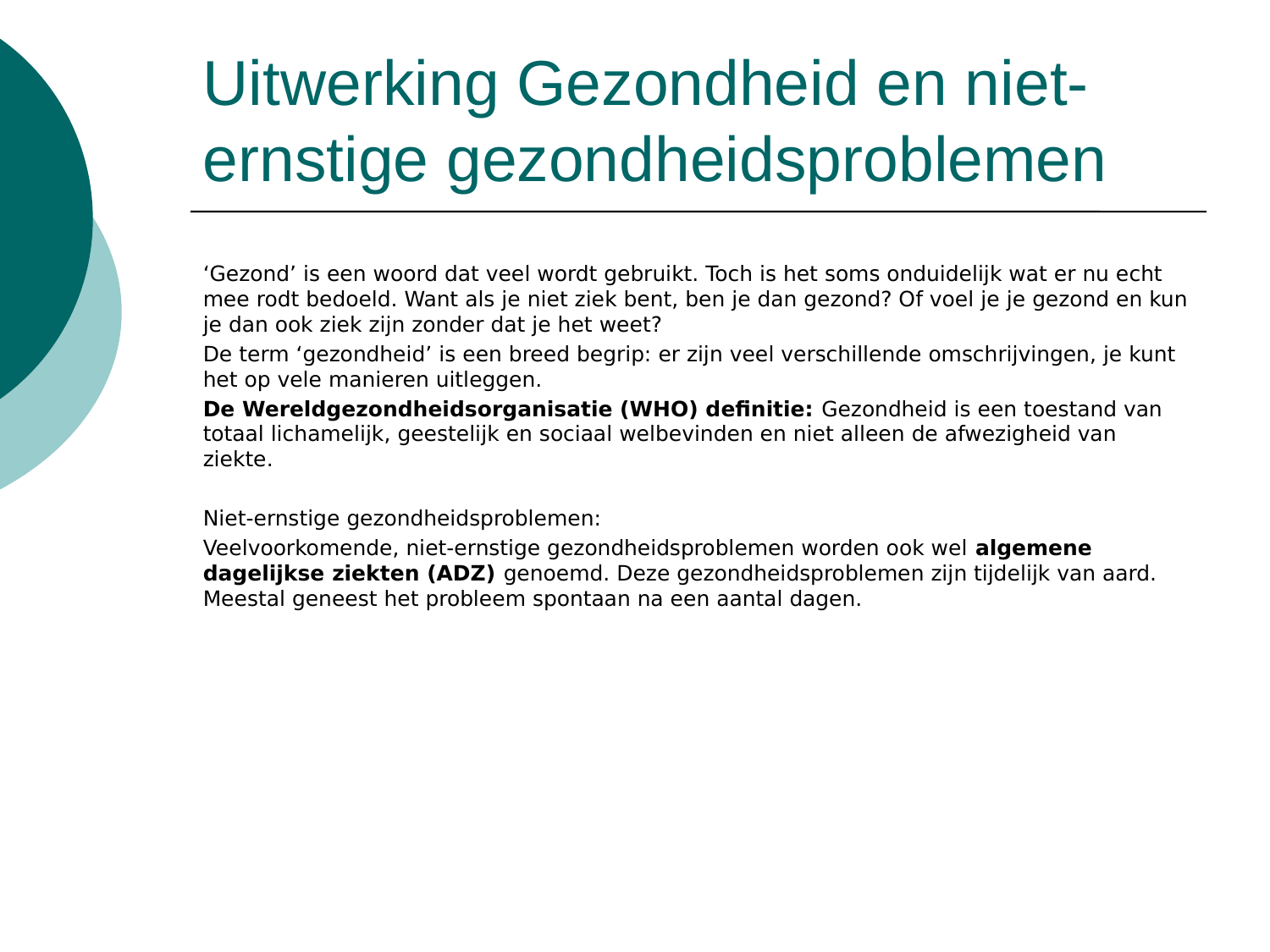

# Uitwerking Gezondheid en niet-ernstige gezondheidsproblemen
‘Gezond’ is een woord dat veel wordt gebruikt. Toch is het soms onduidelijk wat er nu echt mee rodt bedoeld. Want als je niet ziek bent, ben je dan gezond? Of voel je je gezond en kun je dan ook ziek zijn zonder dat je het weet?
De term ‘gezondheid’ is een breed begrip: er zijn veel verschillende omschrijvingen, je kunt het op vele manieren uitleggen.
De Wereldgezondheidsorganisatie (WHO) definitie: Gezondheid is een toestand van totaal lichamelijk, geestelijk en sociaal welbevinden en niet alleen de afwezigheid van ziekte.

Niet-ernstige gezondheidsproblemen:
Veelvoorkomende, niet-ernstige gezondheidsproblemen worden ook wel algemene dagelijkse ziekten (ADZ) genoemd. Deze gezondheidsproblemen zijn tijdelijk van aard. Meestal geneest het probleem spontaan na een aantal dagen.